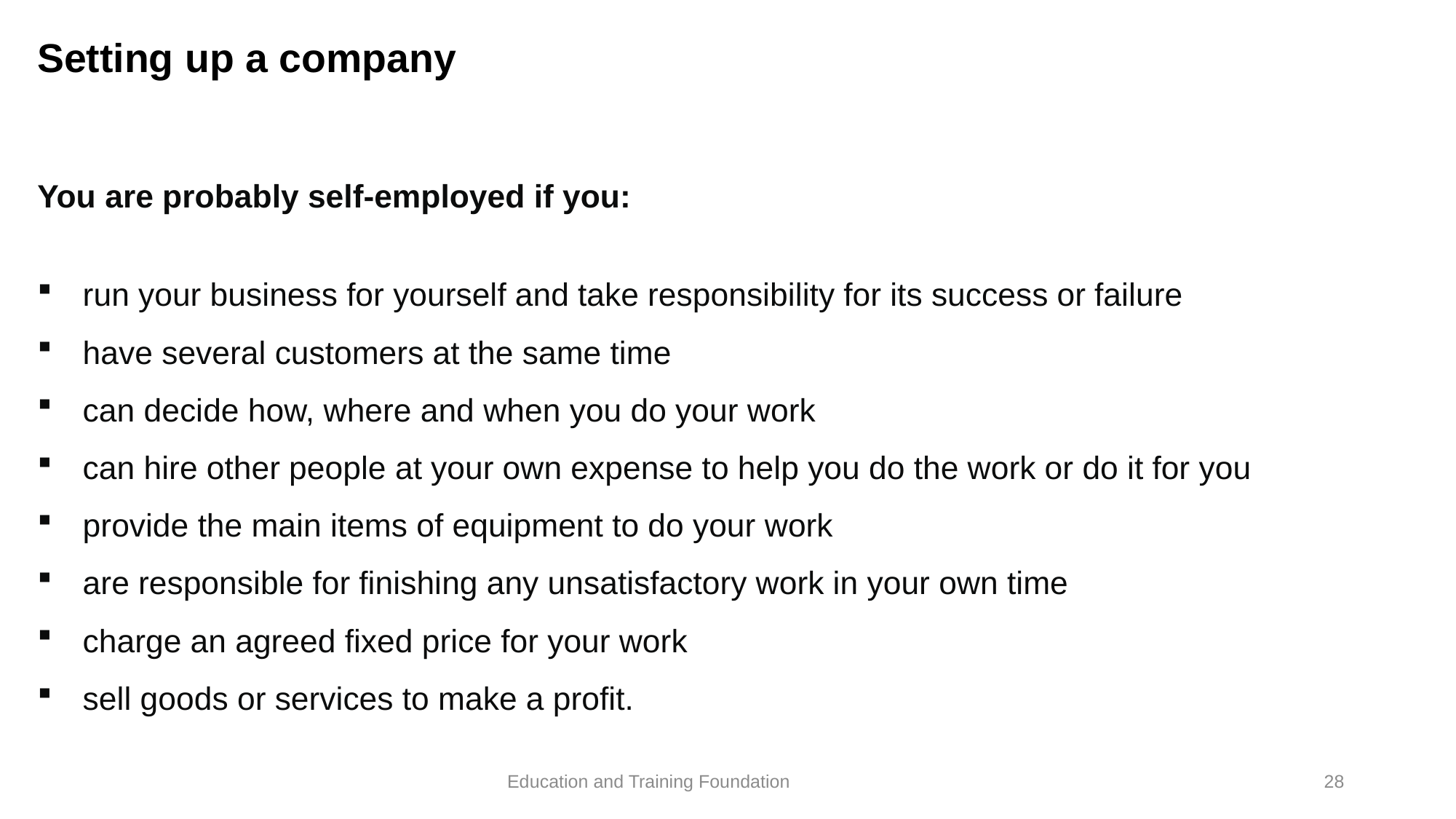

# Setting up a company
You are probably self-employed if you:

run your business for yourself and take responsibility for its success or failure
have several customers at the same time
can decide how, where and when you do your work
can hire other people at your own expense to help you do the work or do it for you
provide the main items of equipment to do your work
are responsible for finishing any unsatisfactory work in your own time
charge an agreed fixed price for your work
sell goods or services to make a profit.

28
Education and Training Foundation